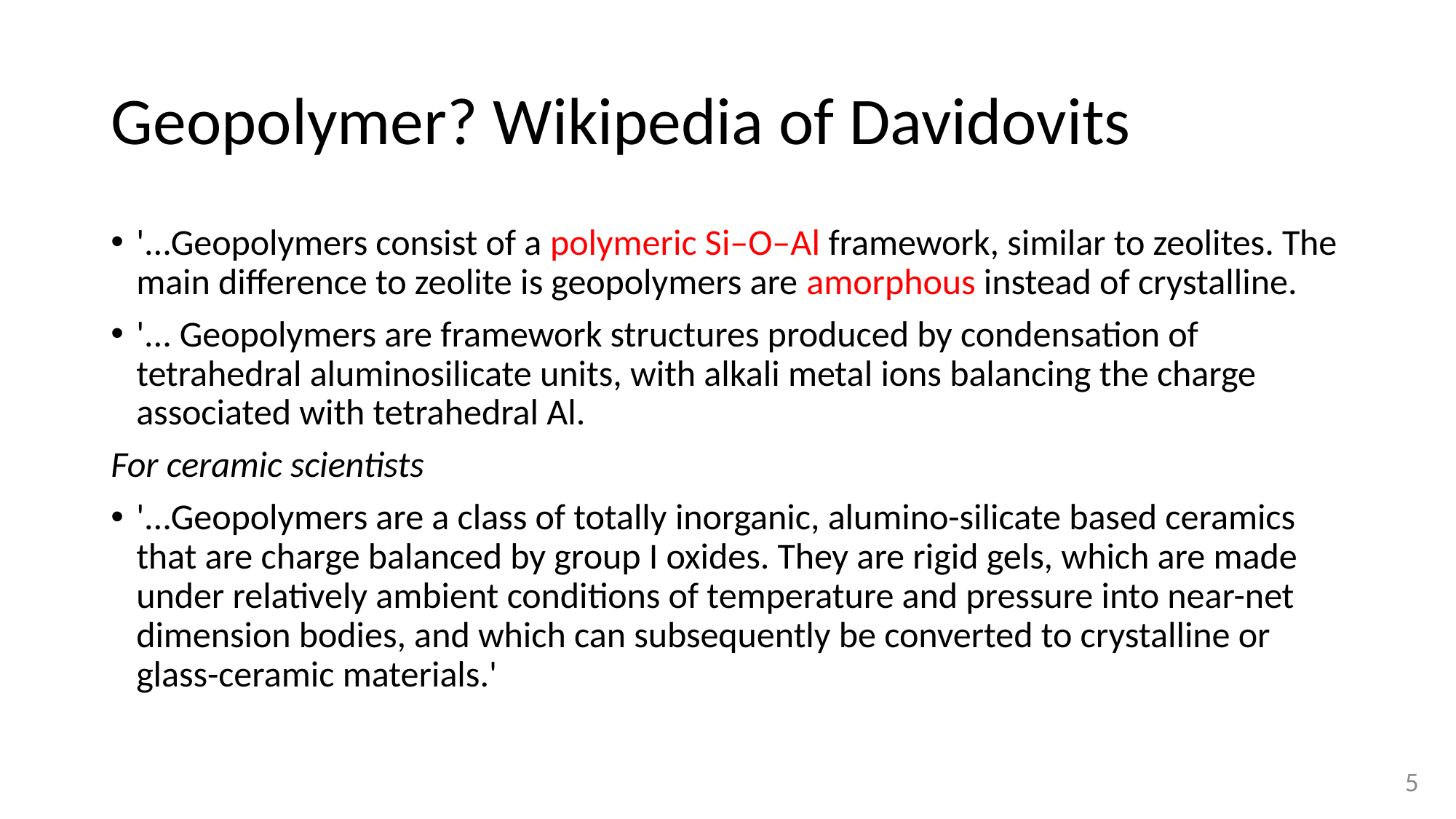

# Geopolymer? Wikipedia of Davidovits
'...Geopolymers consist of a polymeric Si–O–Al framework, similar to zeolites. The main difference to zeolite is geopolymers are amorphous instead of crystalline.
'... Geopolymers are framework structures produced by condensation of tetrahedral aluminosilicate units, with alkali metal ions balancing the charge associated with tetrahedral Al.
For ceramic scientists
'...Geopolymers are a class of totally inorganic, alumino-silicate based ceramics that are charge balanced by group I oxides. They are rigid gels, which are made under relatively ambient conditions of temperature and pressure into near-net dimension bodies, and which can subsequently be converted to crystalline or glass-ceramic materials.'
5